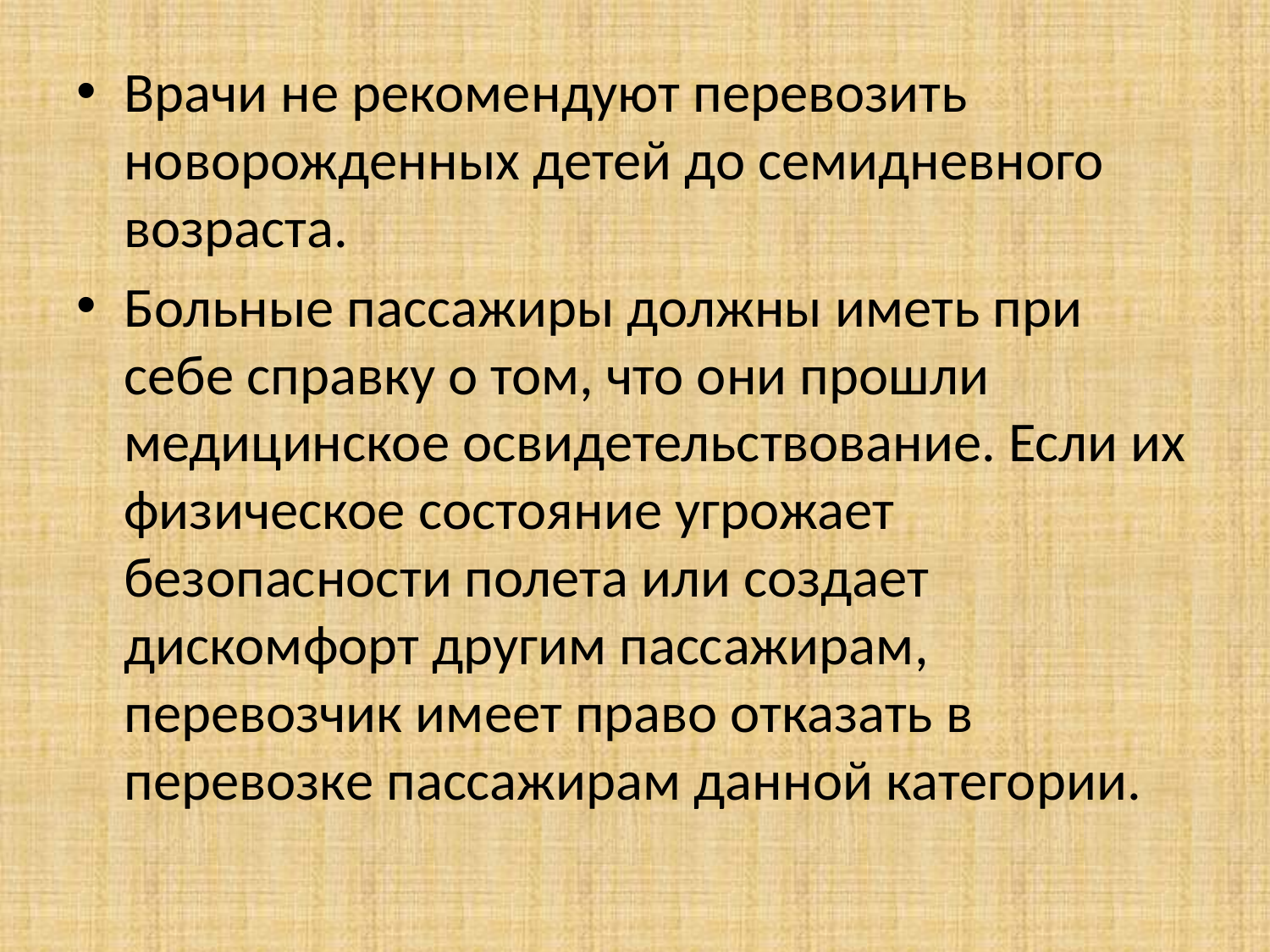

Врачи не рекомендуют перевозить новорожденных детей до семидневного возраста.
Больные пассажиры должны иметь при себе справку о том, что они прошли медицинское освидетельствование. Если их физическое состояние угрожает безопасности полета или создает дискомфорт другим пассажирам, перевозчик имеет право отказать в перевозке пассажирам данной категории.